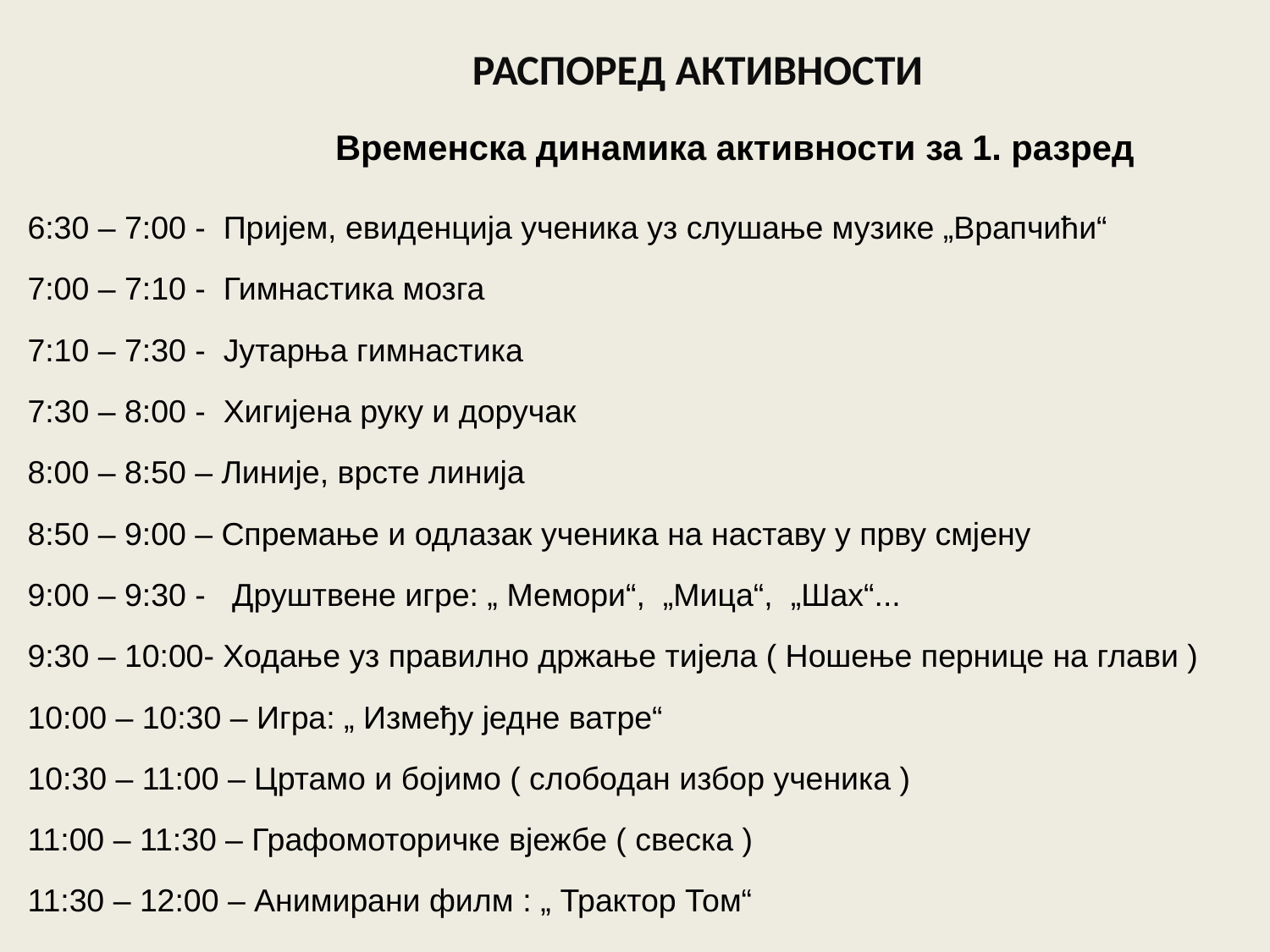

РАСПОРЕД АКТИВНОСТИ
Временска динамика активности за 1. разред

6:30 – 7:00 -  Пријем, евиденција ученика уз слушање музике „Врапчићи“
7:00 – 7:10 -  Гимнастика мозга
7:10 – 7:30 -  Јутарња гимнастика
7:30 – 8:00 -  Хигијена руку и доручак
8:00 – 8:50 – Линије, врсте линија
8:50 – 9:00 – Спремање и одлазак ученика на наставу у прву смјену
9:00 – 9:30 -   Друштвене игре: „ Мемори“,  „Мица“,  „Шах“...
9:30 – 10:00- Ходање уз правилно држање тијела ( Ношење пернице на глави )
10:00 – 10:30 – Игра: „ Између једне ватре“
10:30 – 11:00 – Цртамо и бојимо ( слободан избор ученика )
11:00 – 11:30 – Графомоторичке вјежбе ( свеска )
11:30 – 12:00 – Анимирани филм : „ Трактор Том“